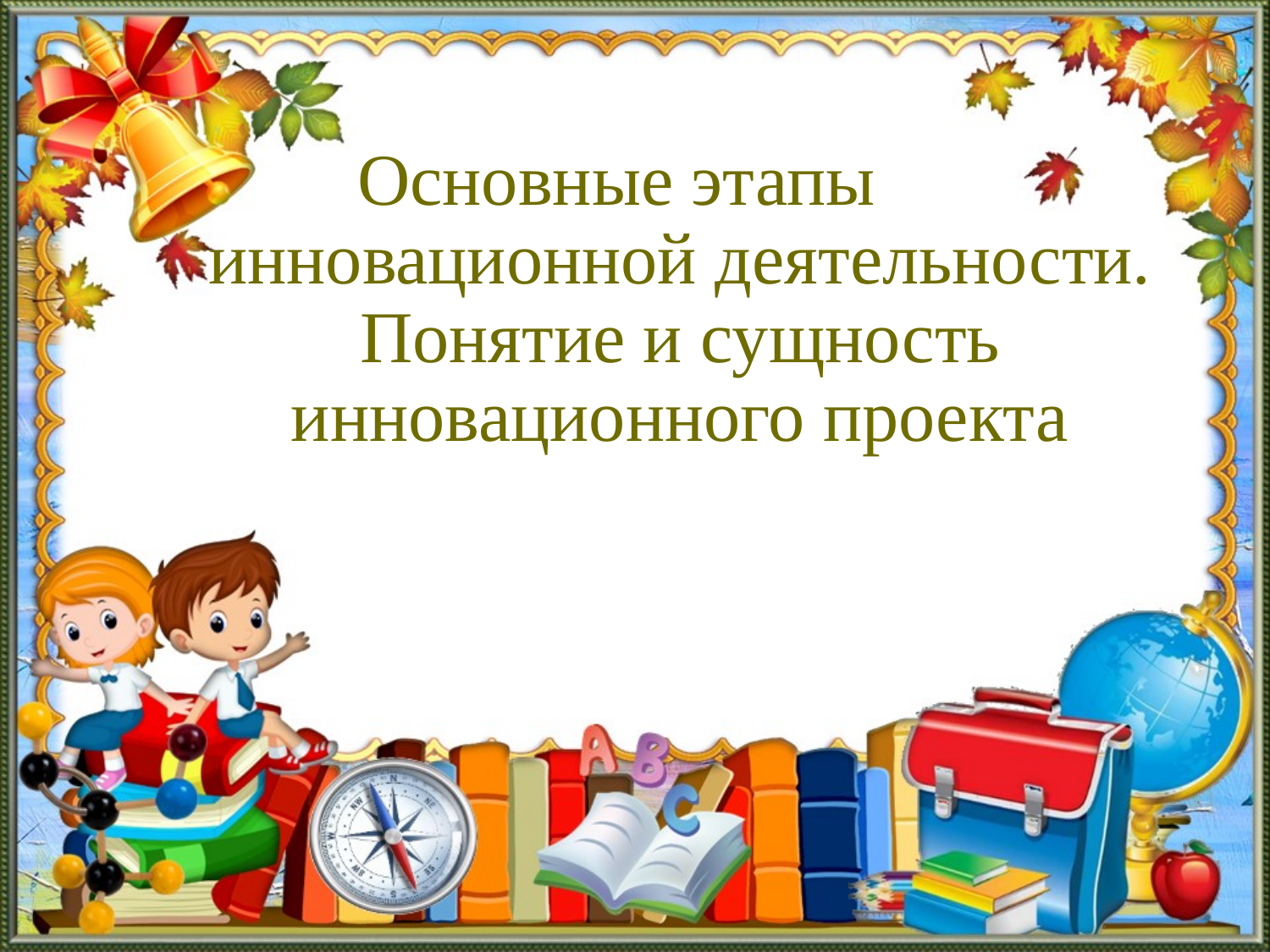

# Основные этапы        инновационной деятельности. Понятие и сущность инновационного проекта